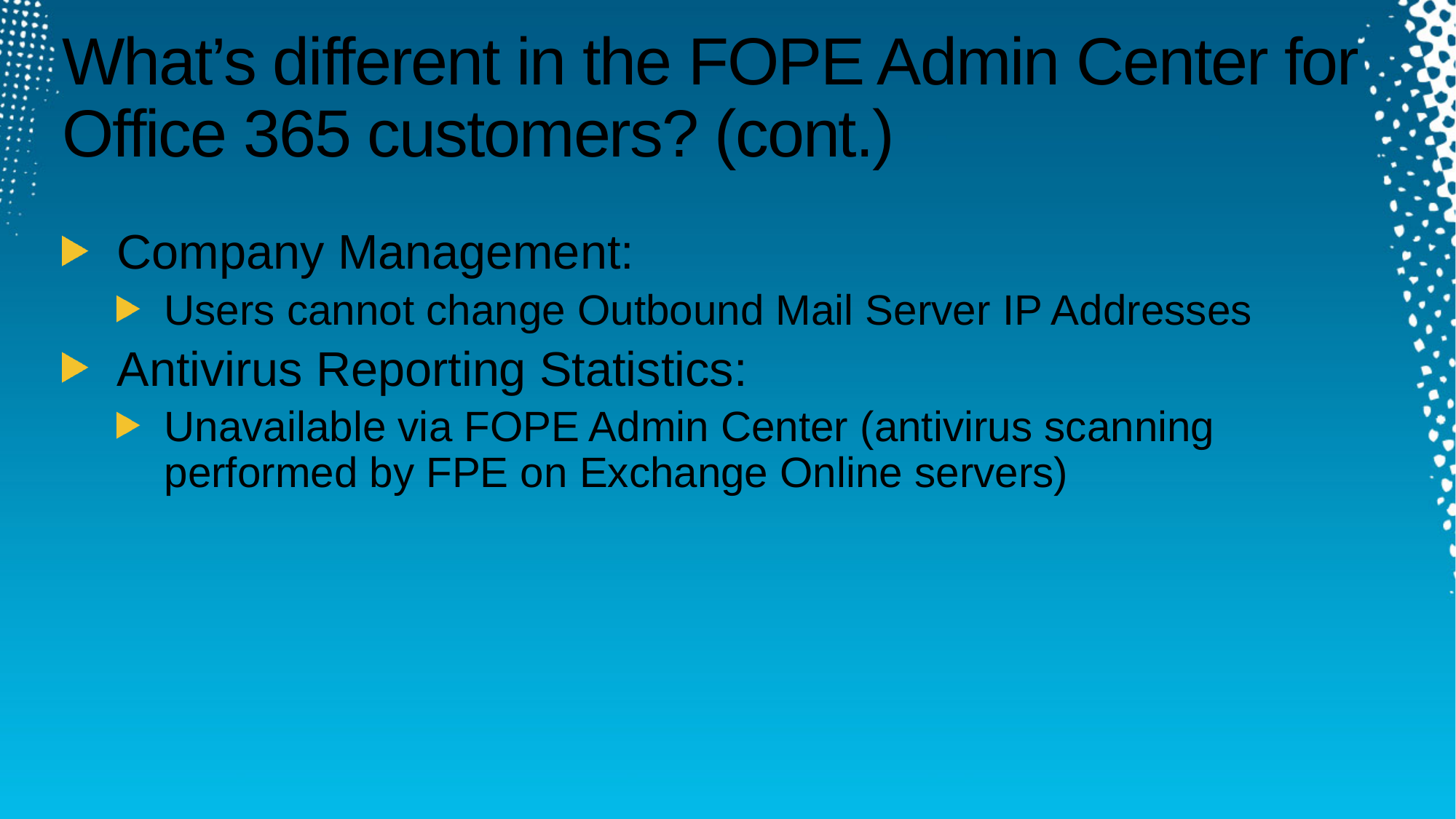

# What’s different in the FOPE Admin Center for Office 365 customers? (cont.)
Company Management:
Users cannot change Outbound Mail Server IP Addresses
Antivirus Reporting Statistics:
Unavailable via FOPE Admin Center (antivirus scanning performed by FPE on Exchange Online servers)